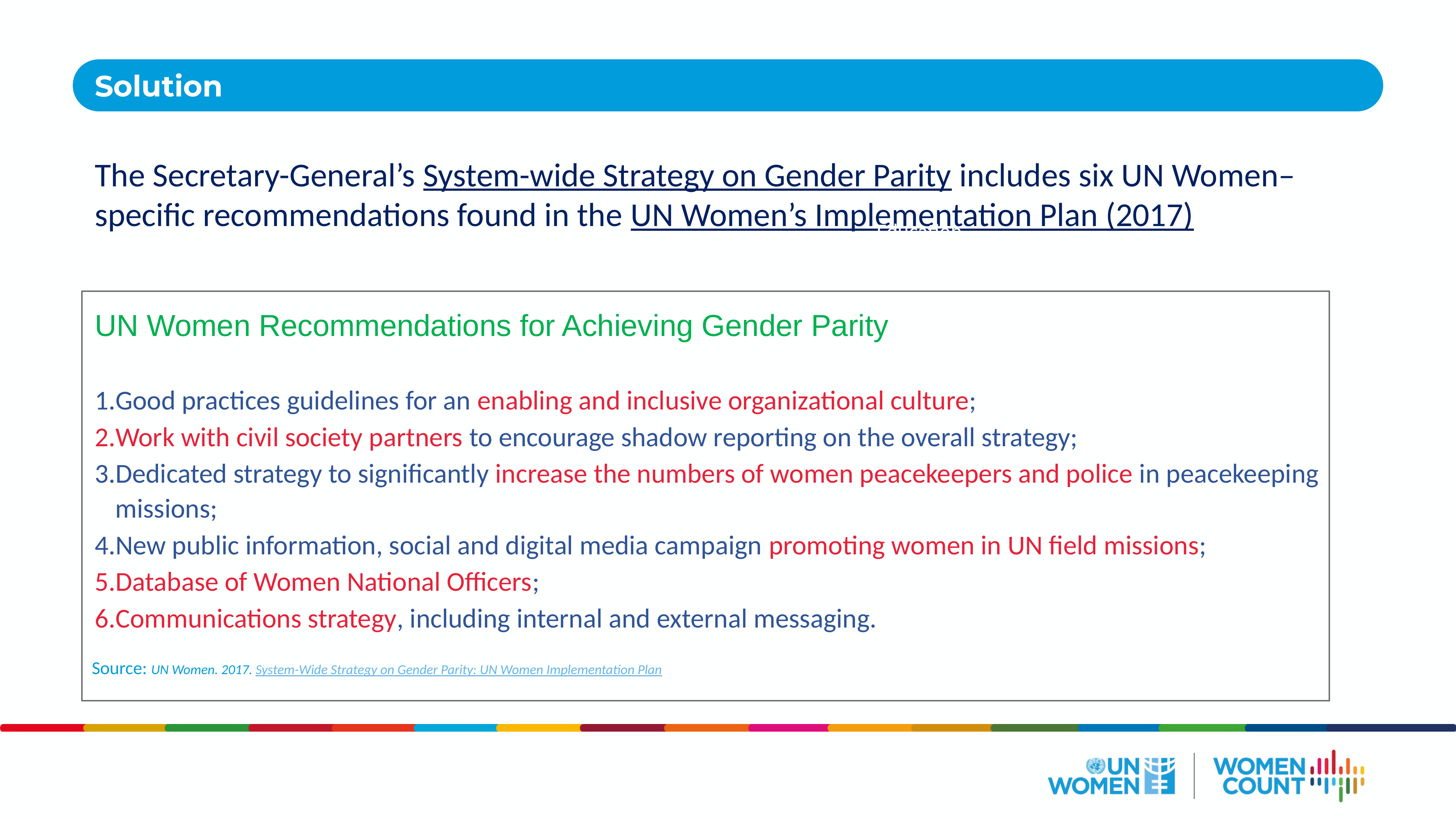

Solution
The Secretary-General’s System-wide Strategy on Gender Parity includes six UN Women–specific recommendations found in the UN Women’s Implementation Plan (2017)

UN Women Recommendations for Achieving Gender Parity

Good practices guidelines for an enabling and inclusive organizational culture;
Work with civil society partners to encourage shadow reporting on the overall strategy;
Dedicated strategy to significantly increase the numbers of women peacekeepers and police in peacekeeping missions;
New public information, social and digital media campaign promoting women in UN field missions;
Database of Women National Officers;
Communications strategy, including internal and external messaging.

Education

Health
Source: UN Women. 2017. System-Wide Strategy on Gender Parity: UN Women Implementation Plan